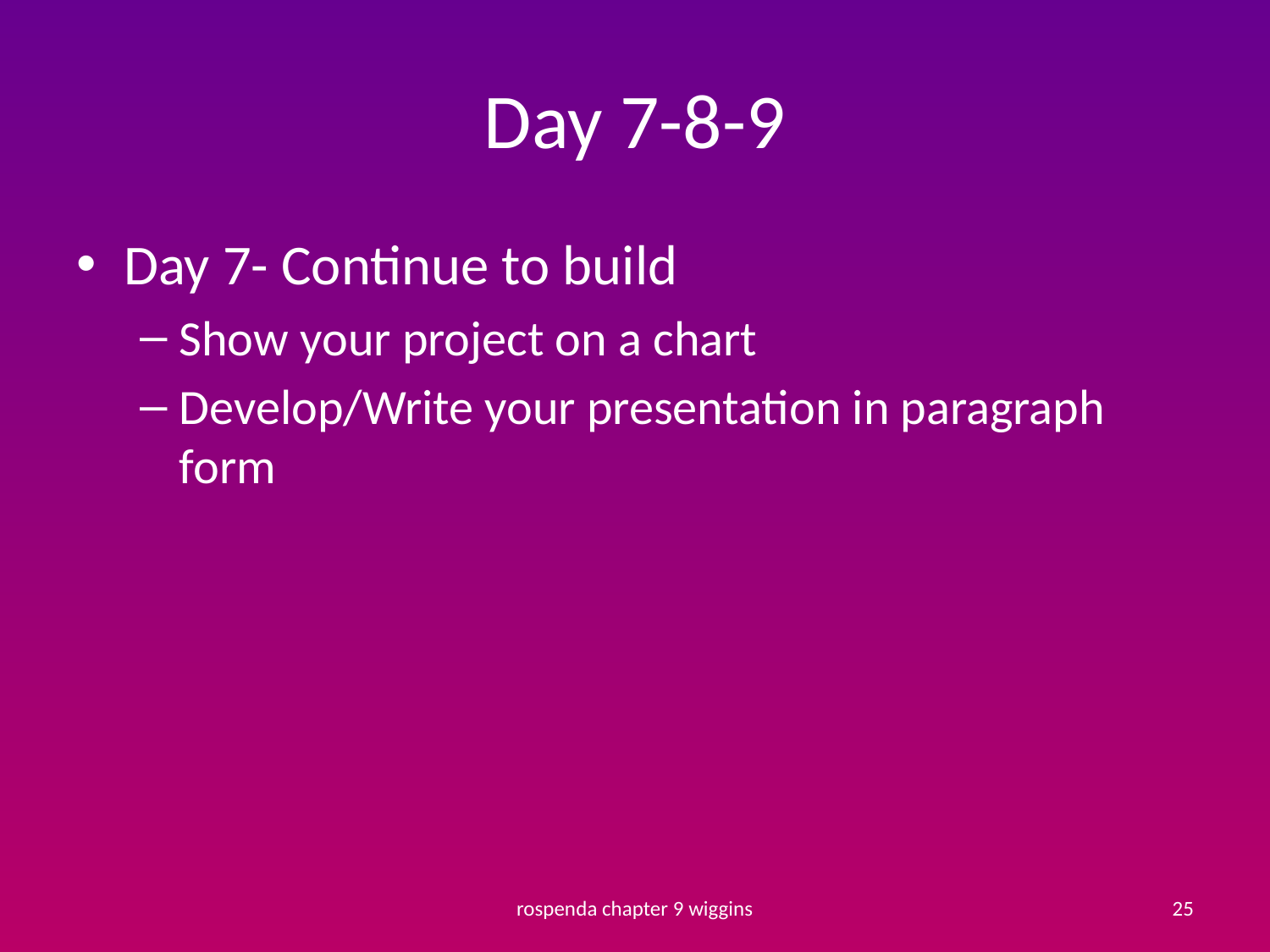

# Day 7-8-9
Day 7- Continue to build
Show your project on a chart
Develop/Write your presentation in paragraph form

rospenda chapter 9 wiggins
25